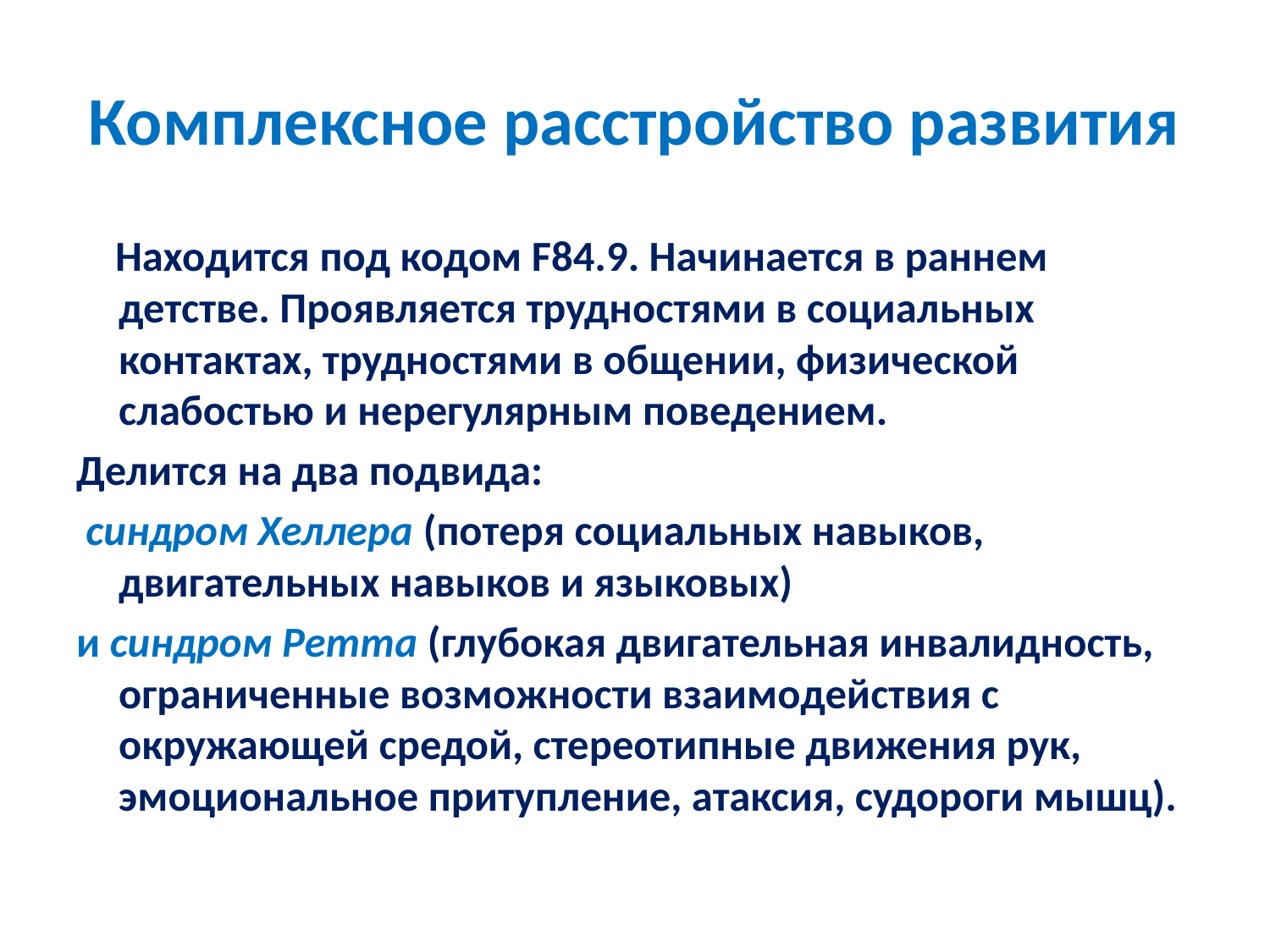

# Комплексное расстройство развития
    Находится под кодом F84.9. Начинается в раннем детстве. Проявляется трудностями в социальных контактах, трудностями в общении, физической слабостью и нерегулярным поведением.
Делится на два подвида:
 синдром Хеллера (потеря социальных навыков, двигательных навыков и языковых)
и синдром Ретта (глубокая двигательная инвалидность, ограниченные возможности взаимодействия с окружающей средой, стереотипные движения рук, эмоциональное притупление, атаксия, судороги мышц).